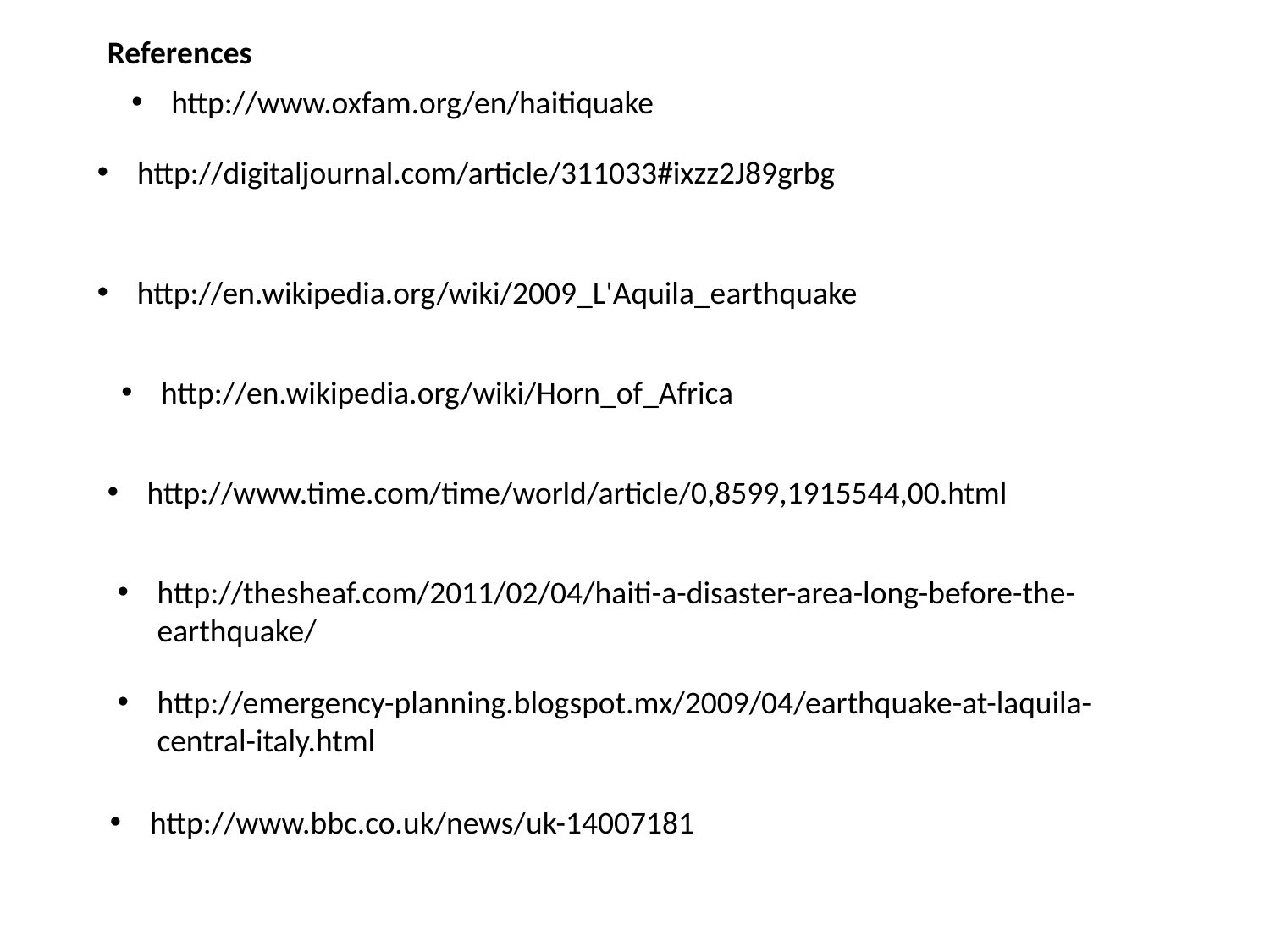

References
http://www.oxfam.org/en/haitiquake
http://digitaljournal.com/article/311033#ixzz2J89grbg
http://en.wikipedia.org/wiki/2009_L'Aquila_earthquake
http://en.wikipedia.org/wiki/Horn_of_Africa
http://www.time.com/time/world/article/0,8599,1915544,00.html
http://thesheaf.com/2011/02/04/haiti-a-disaster-area-long-before-the-earthquake/
http://emergency-planning.blogspot.mx/2009/04/earthquake-at-laquila-central-italy.html
http://www.bbc.co.uk/news/uk-14007181